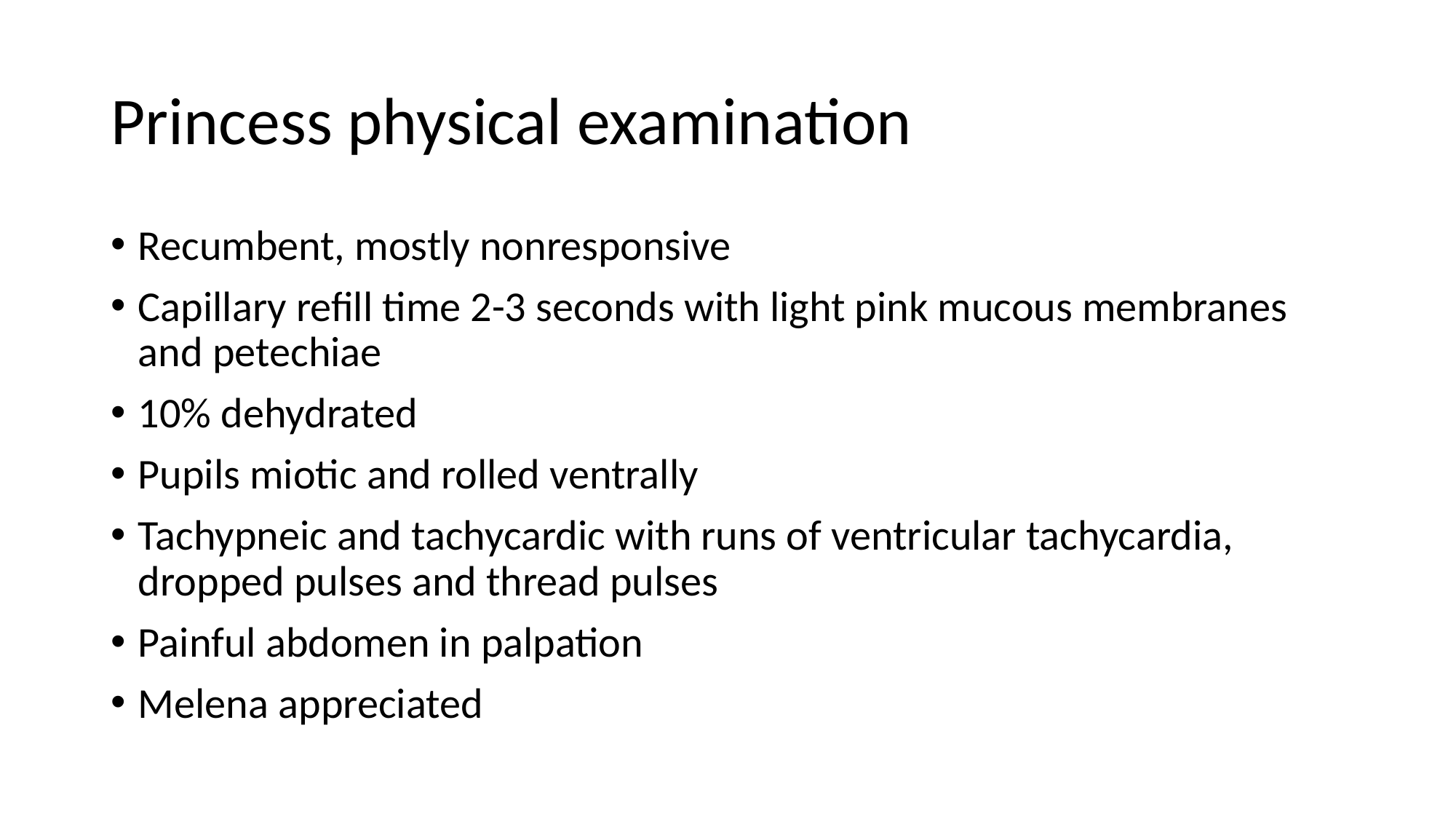

# Princess physical examination
Recumbent, mostly nonresponsive
Capillary refill time 2-3 seconds with light pink mucous membranes and petechiae
10% dehydrated
Pupils miotic and rolled ventrally
Tachypneic and tachycardic with runs of ventricular tachycardia, dropped pulses and thread pulses
Painful abdomen in palpation
Melena appreciated